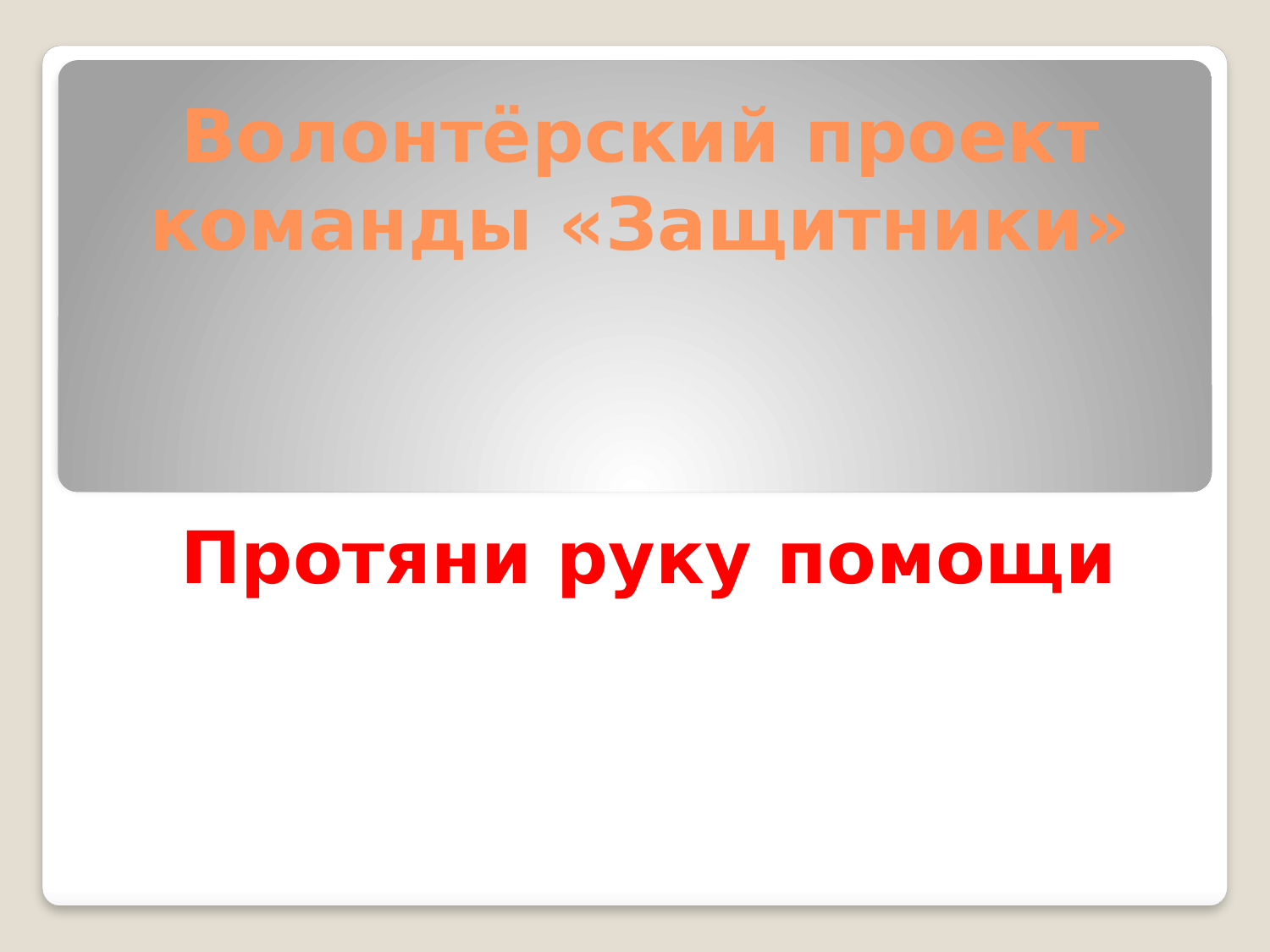

# Волонтёрский проект команды «Защитники»
Протяни руку помощи